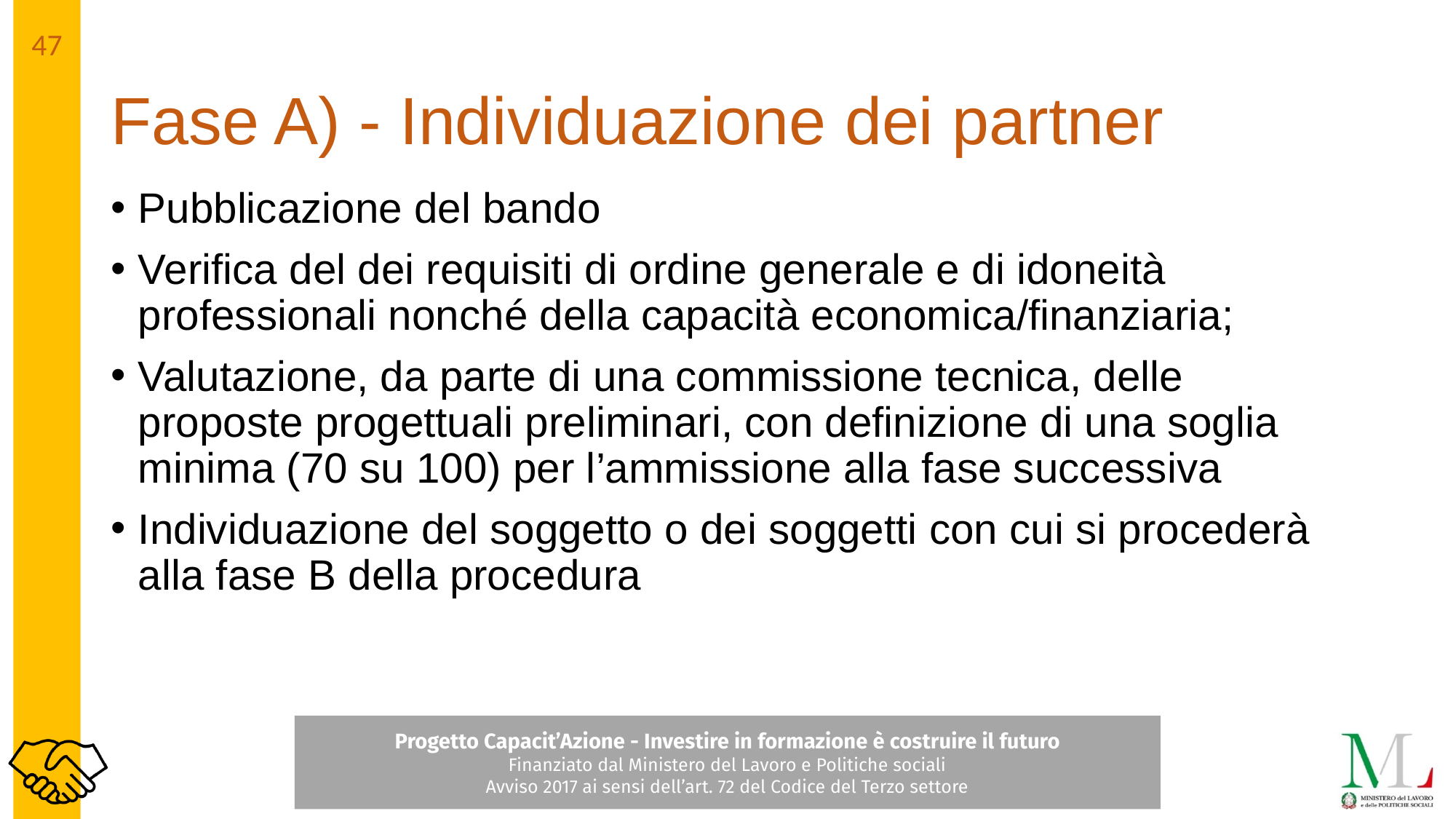

# Fase A) - Individuazione dei partner
Pubblicazione del bando
Verifica del dei requisiti di ordine generale e di idoneità professionali nonché della capacità economica/finanziaria;
Valutazione, da parte di una commissione tecnica, delle proposte progettuali preliminari, con definizione di una soglia minima (70 su 100) per l’ammissione alla fase successiva
Individuazione del soggetto o dei soggetti con cui si procederà alla fase B della procedura
47